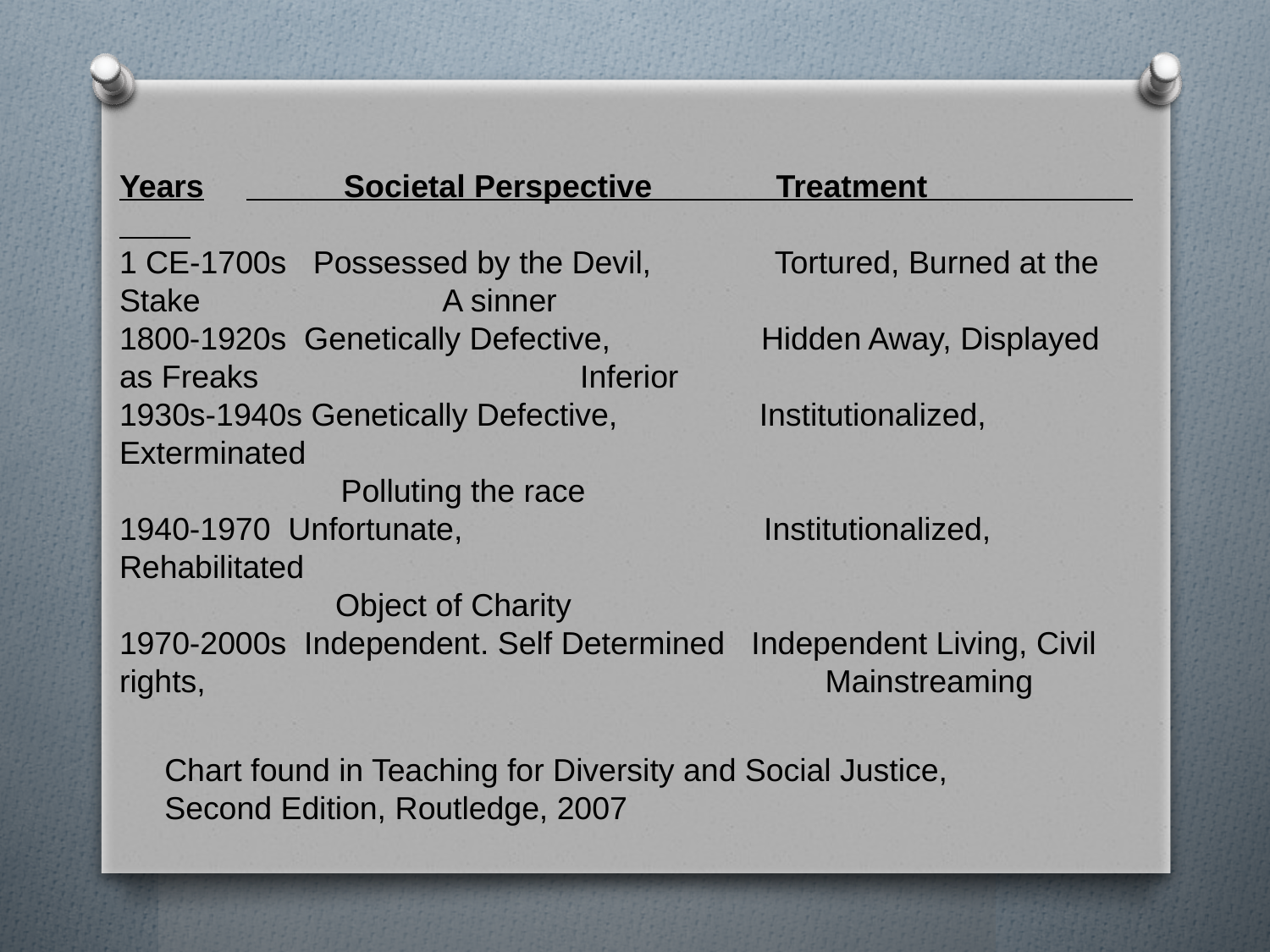

Years	           Societal Perspective              Treatment
1 CE-1700s   Possessed by the Devil,              Tortured, Burned at the Stake                  	        A sinner
1800-1920s  Genetically Defective,                 Hidden Away, Displayed as Freaks        		         Inferior
1930s-1940s Genetically Defective,                Institutionalized, Exterminated
                         Polluting the race
1940-1970  Unfortunate,                                  Institutionalized, Rehabilitated
	          Object of Charity
1970-2000s  Independent. Self Determined   Independent Living, Civil rights, 					        Mainstreaming
Chart found in Teaching for Diversity and Social Justice, Second Edition, Routledge, 2007